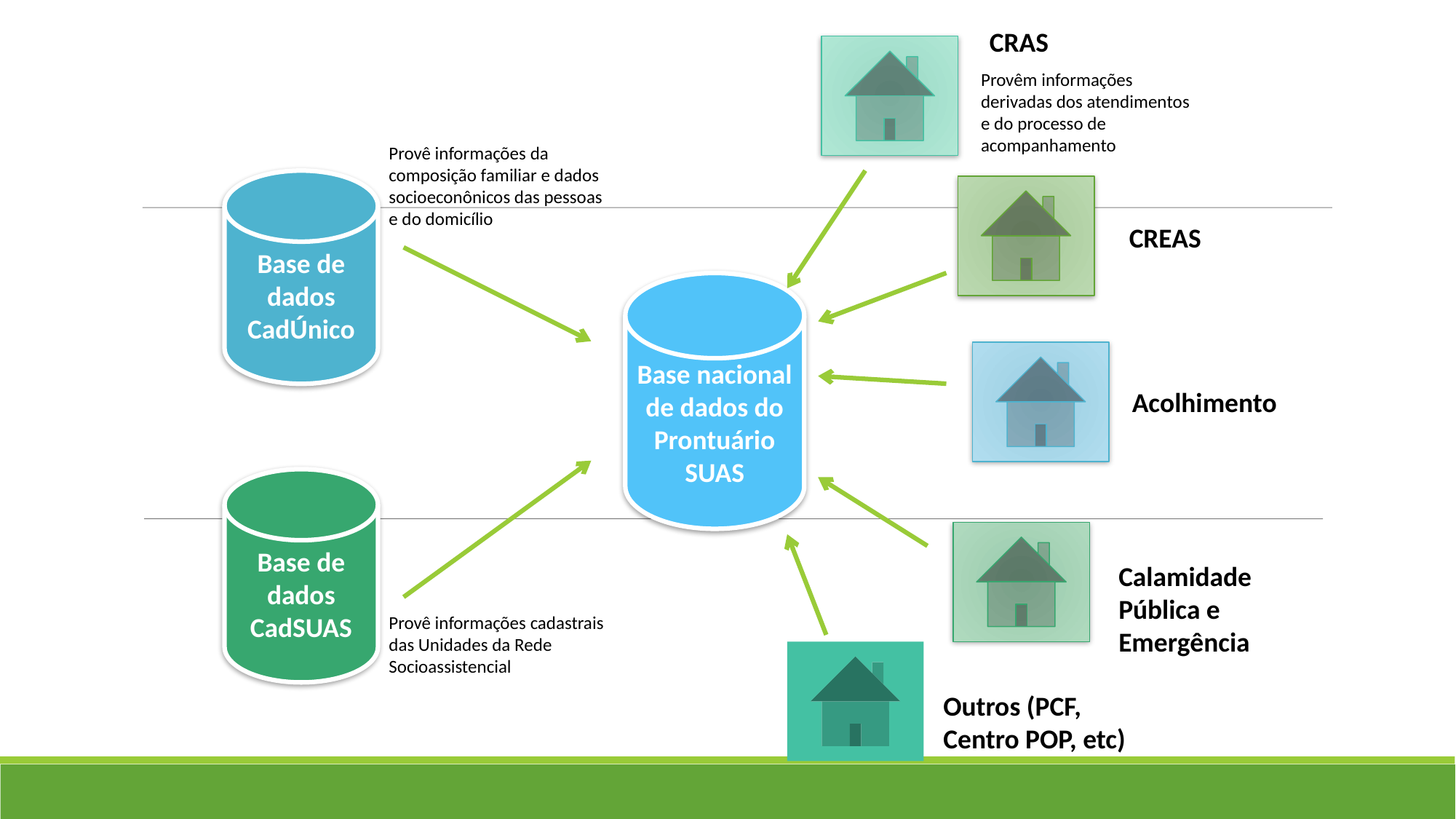

CRAS

Provêm informações  derivadas dos atendimentos e do processo de acompanhamento
Provê informações da composição familiar e dados socioeconônicos das pessoas e do domicílio
Base de dados CadÚnico

CREAS

Base nacional de dados do Prontuário SUAS

Acolhimento

Base de dados CadSUAS

Calamidade Pública e Emergência
Provê informações cadastrais das Unidades da Rede Socioassistencial

Outros (PCF, Centro POP, etc)